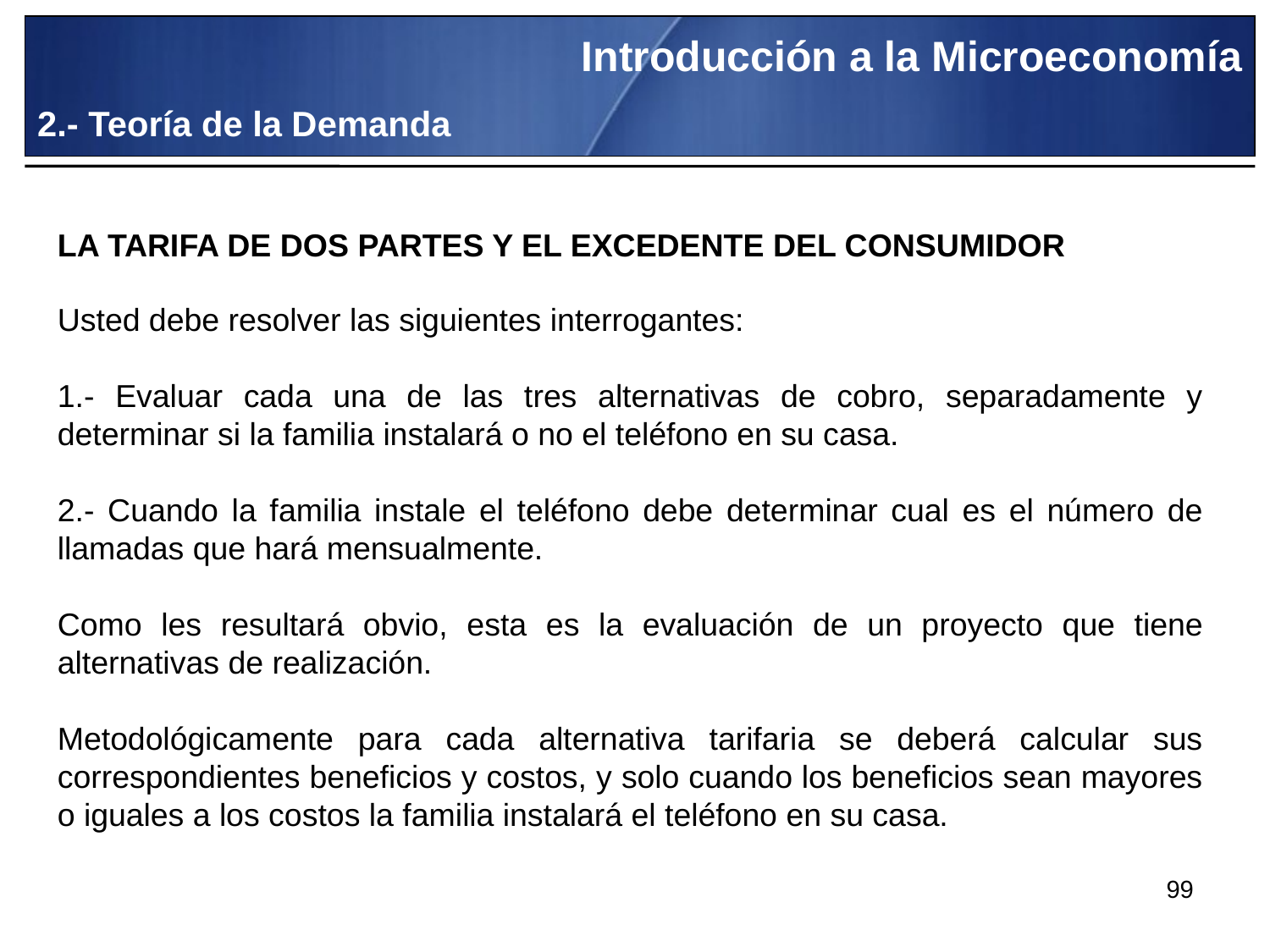

Introducción a la Microeconomía
2.- Teoría de la Demanda

LA TARIFA DE DOS PARTES Y EL EXCEDENTE DEL CONSUMIDOR
Usted debe resolver las siguientes interrogantes:

1.- Evaluar cada una de las tres alternativas de cobro, separadamente y determinar si la familia instalará o no el teléfono en su casa.

2.- Cuando la familia instale el teléfono debe determinar cual es el número de llamadas que hará mensualmente.

Como les resultará obvio, esta es la evaluación de un proyecto que tiene alternativas de realización.

Metodológicamente para cada alternativa tarifaria se deberá calcular sus correspondientes beneficios y costos, y solo cuando los beneficios sean mayores o iguales a los costos la familia instalará el teléfono en su casa.
99